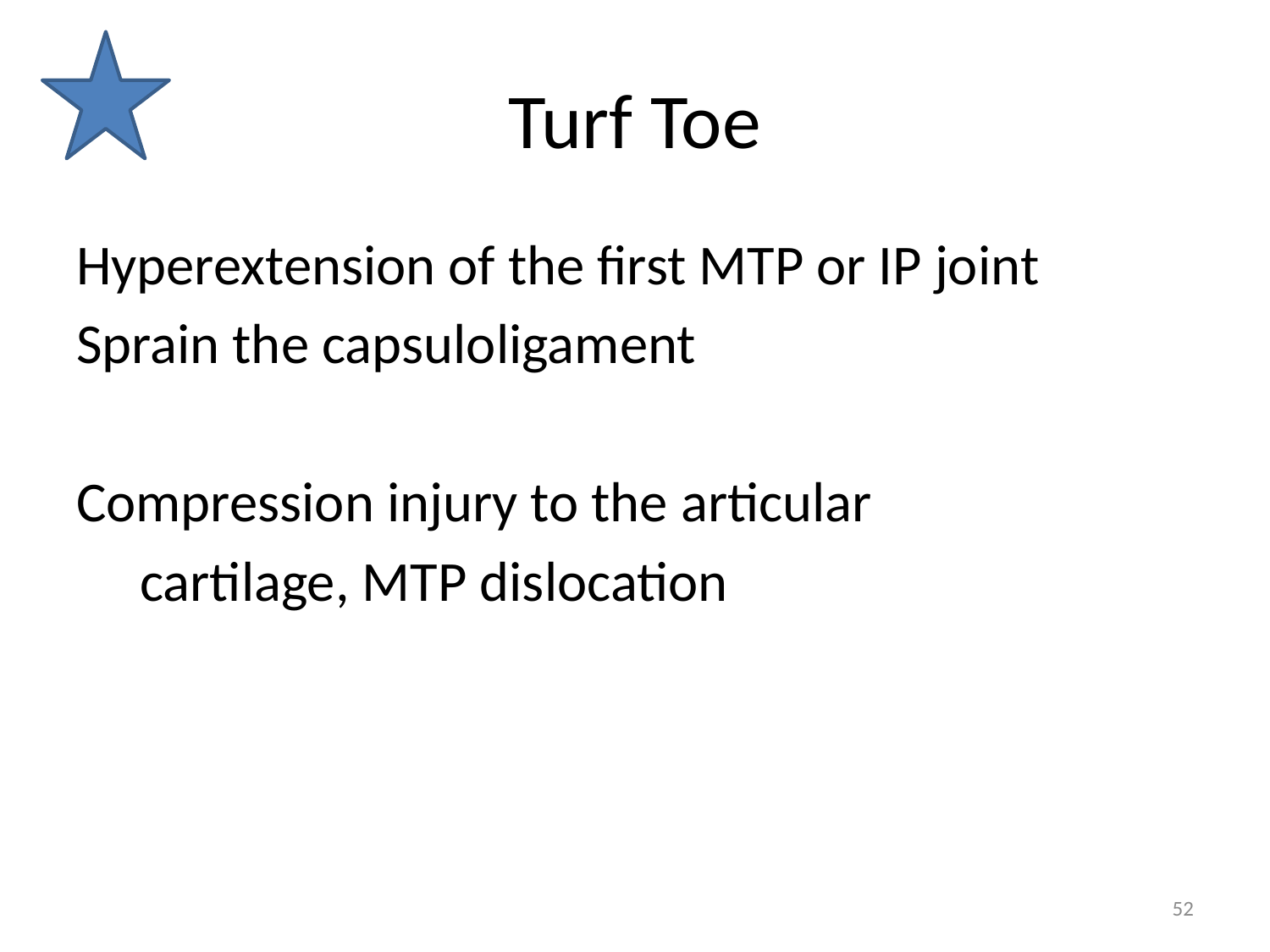

# Turf Toe
Hyperextension of the first MTP or IP joint
Sprain the capsuloligament

Compression injury to the articular
     cartilage, MTP dislocation

52